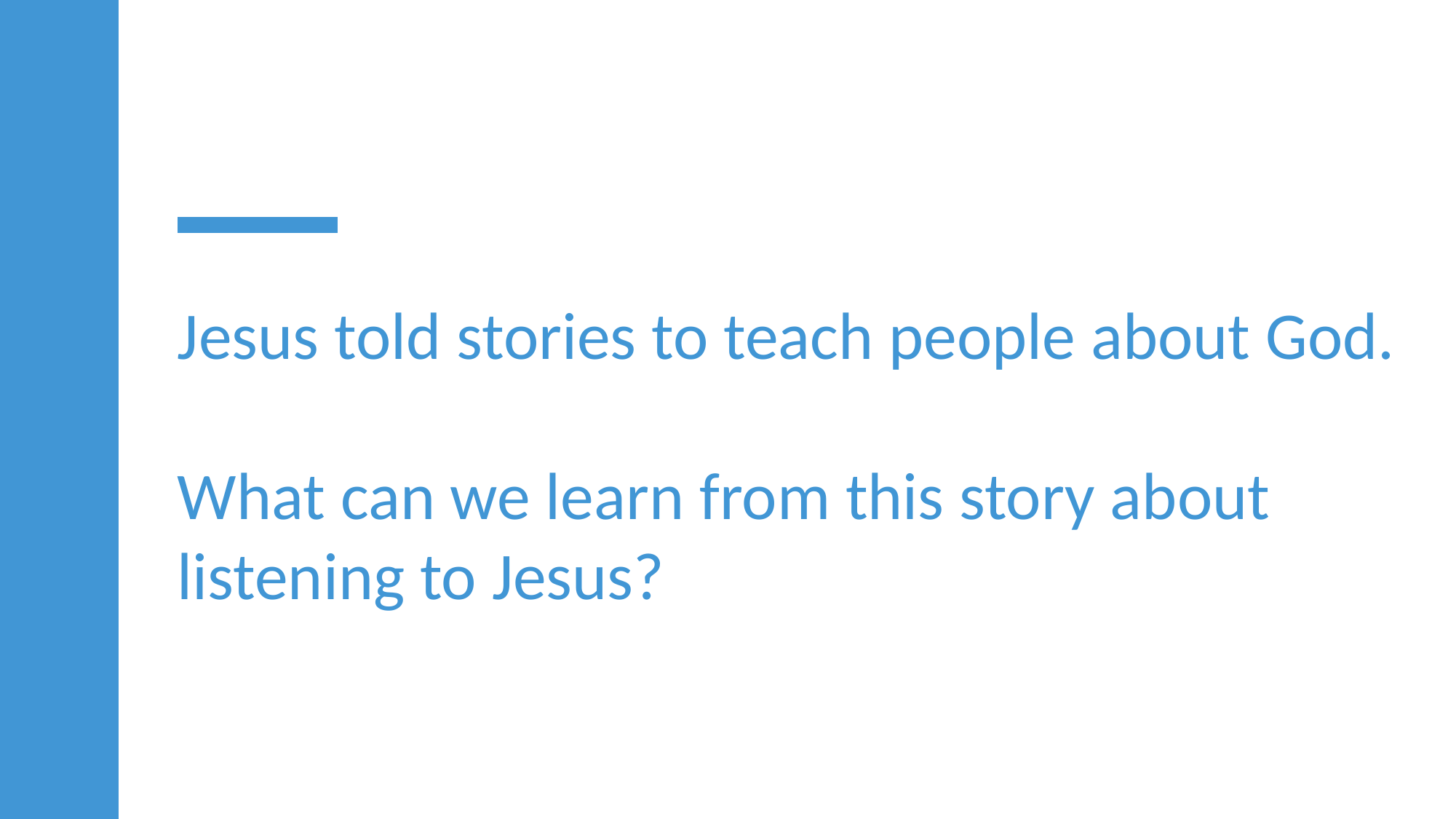

Jesus told stories to teach people about God.

What can we learn from this story about listening to Jesus?